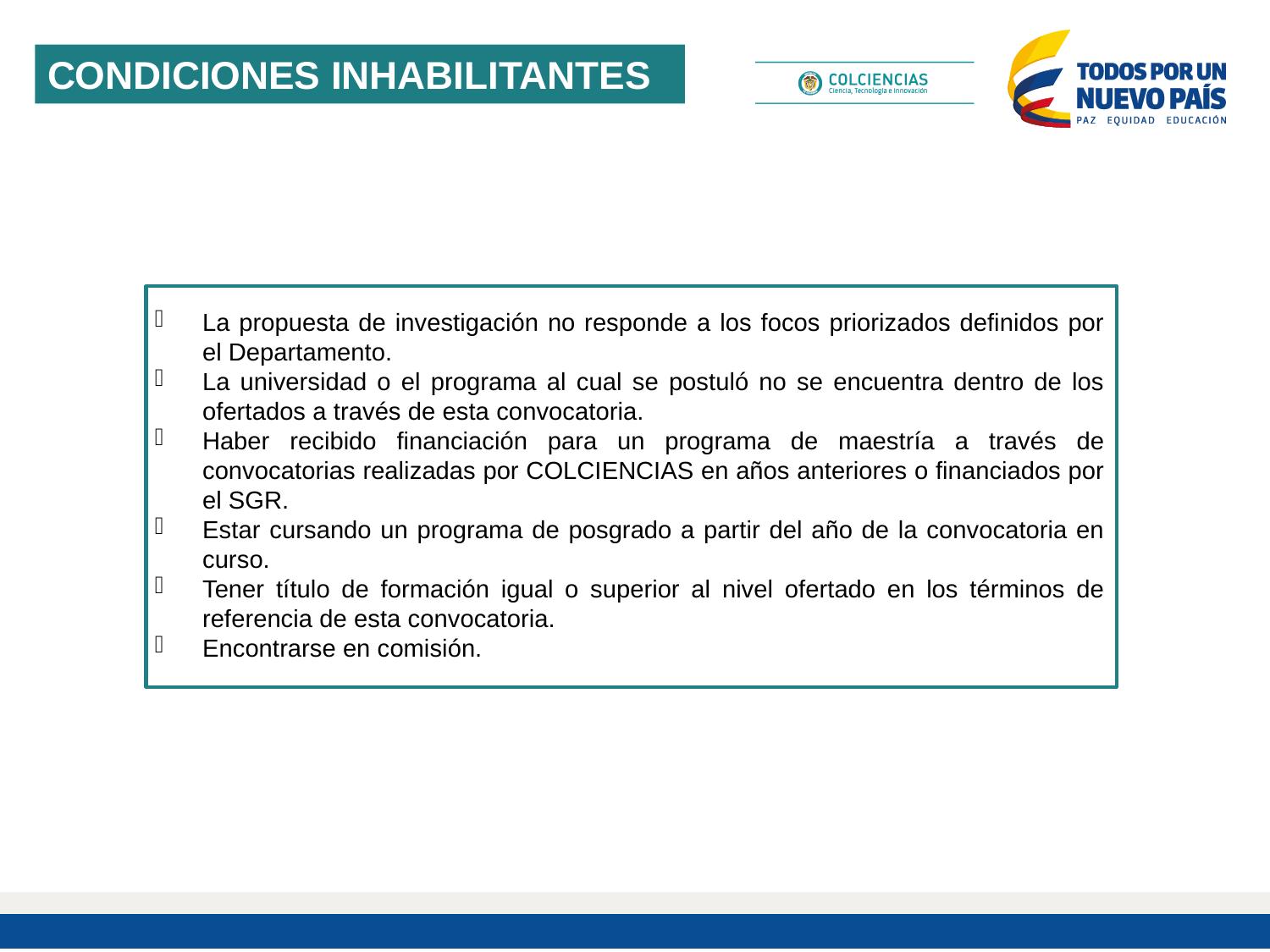

CONDICIONES INHABILITANTES

La propuesta de investigación no responde a los focos priorizados definidos por el Departamento.
La universidad o el programa al cual se postuló no se encuentra dentro de los ofertados a través de esta convocatoria.
Haber recibido financiación para un programa de maestría a través de convocatorias realizadas por COLCIENCIAS en años anteriores o financiados por el SGR.
Estar cursando un programa de posgrado a partir del año de la convocatoria en curso.
Tener título de formación igual o superior al nivel ofertado en los términos de referencia de esta convocatoria.
Encontrarse en comisión.